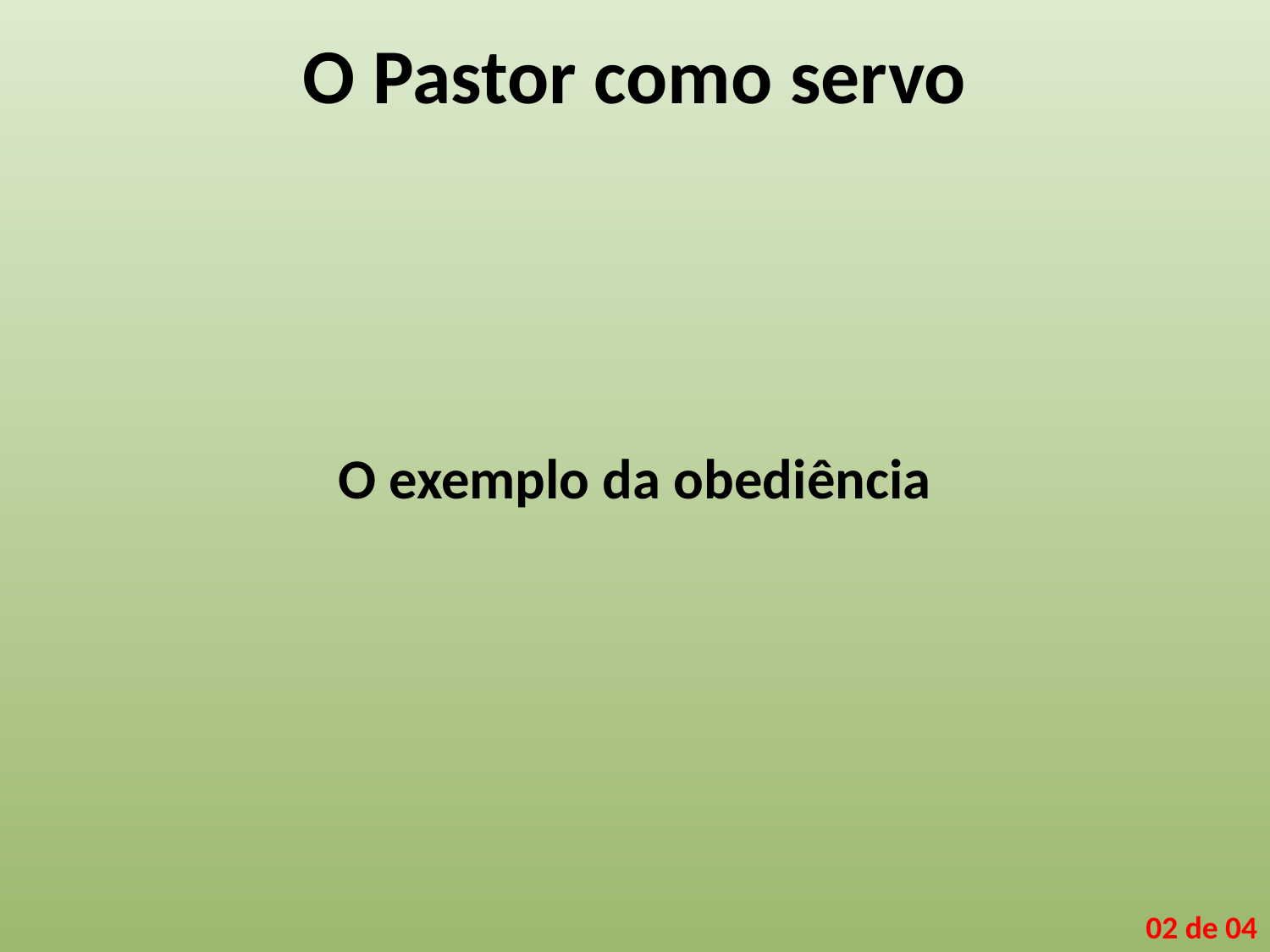

# O Pastor como servo
O exemplo da obediência
02 de 04